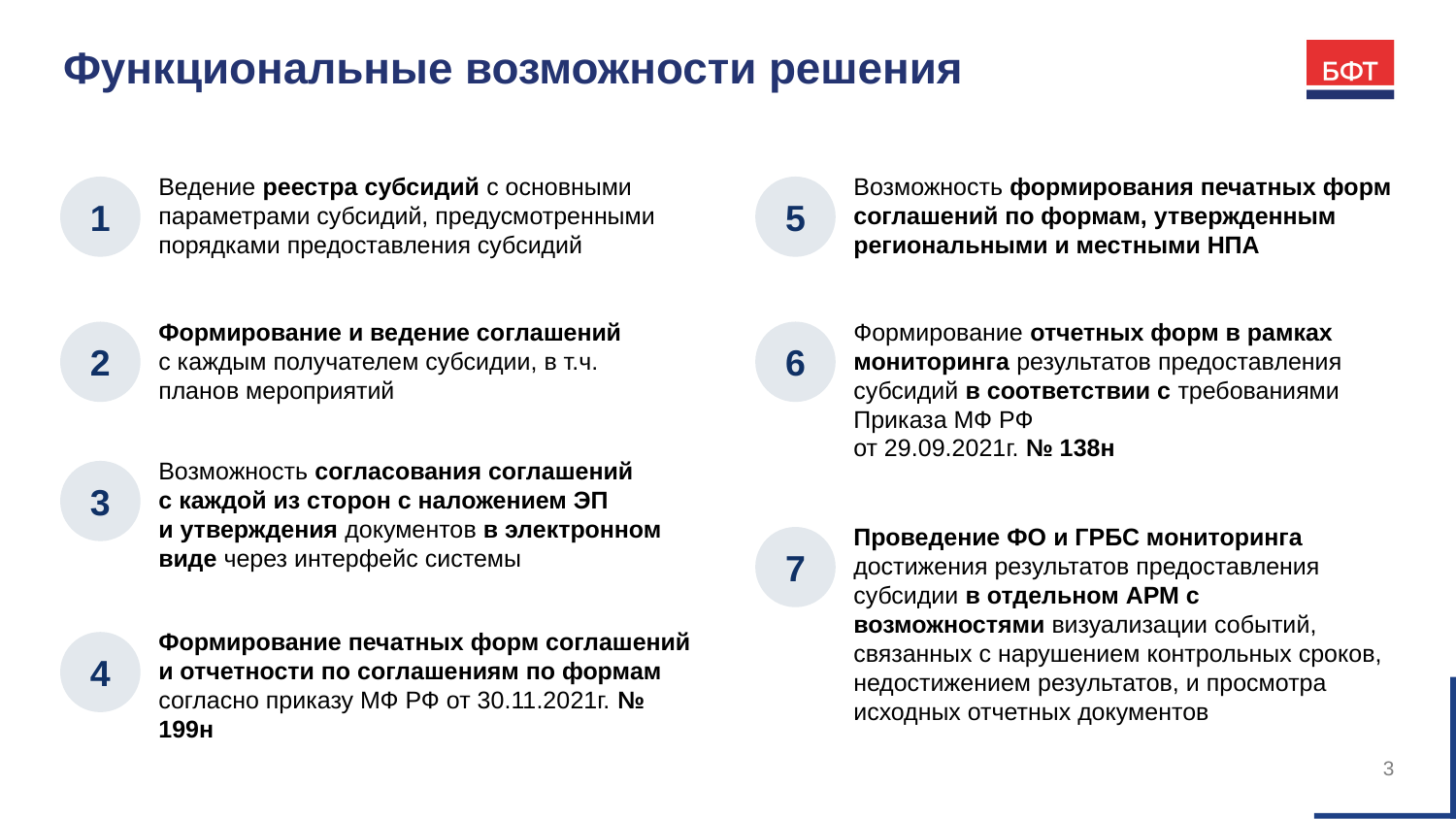

Функциональные возможности решения

Ведение реестра субсидий с основными
параметрами субсидий, предусмотренными
порядками предоставления субсидий
Возможность формирования печатных форм соглашений по формам, утвержденным региональными и местными НПА
1
5
Формирование и ведение соглашений
с каждым получателем субсидии, в т.ч. планов мероприятий
Формирование отчетных форм в рамках мониторинга результатов предоставления субсидий в соответствии с требованиями Приказа МФ РФ
от 29.09.2021г. № 138н
2
6
Возможность согласования соглашений
с каждой из сторон с наложением ЭП
и утверждения документов в электронном виде через интерфейс системы
3
Проведение ФО и ГРБС мониторинга достижения результатов предоставления субсидии в отдельном АРМ с возможностями визуализации событий, связанных с нарушением контрольных сроков, недостижением результатов, и просмотра исходных отчетных документов
7
Формирование печатных форм соглашений
и отчетности по соглашениям по формам согласно приказу МФ РФ от 30.11.2021г. № 199н
4